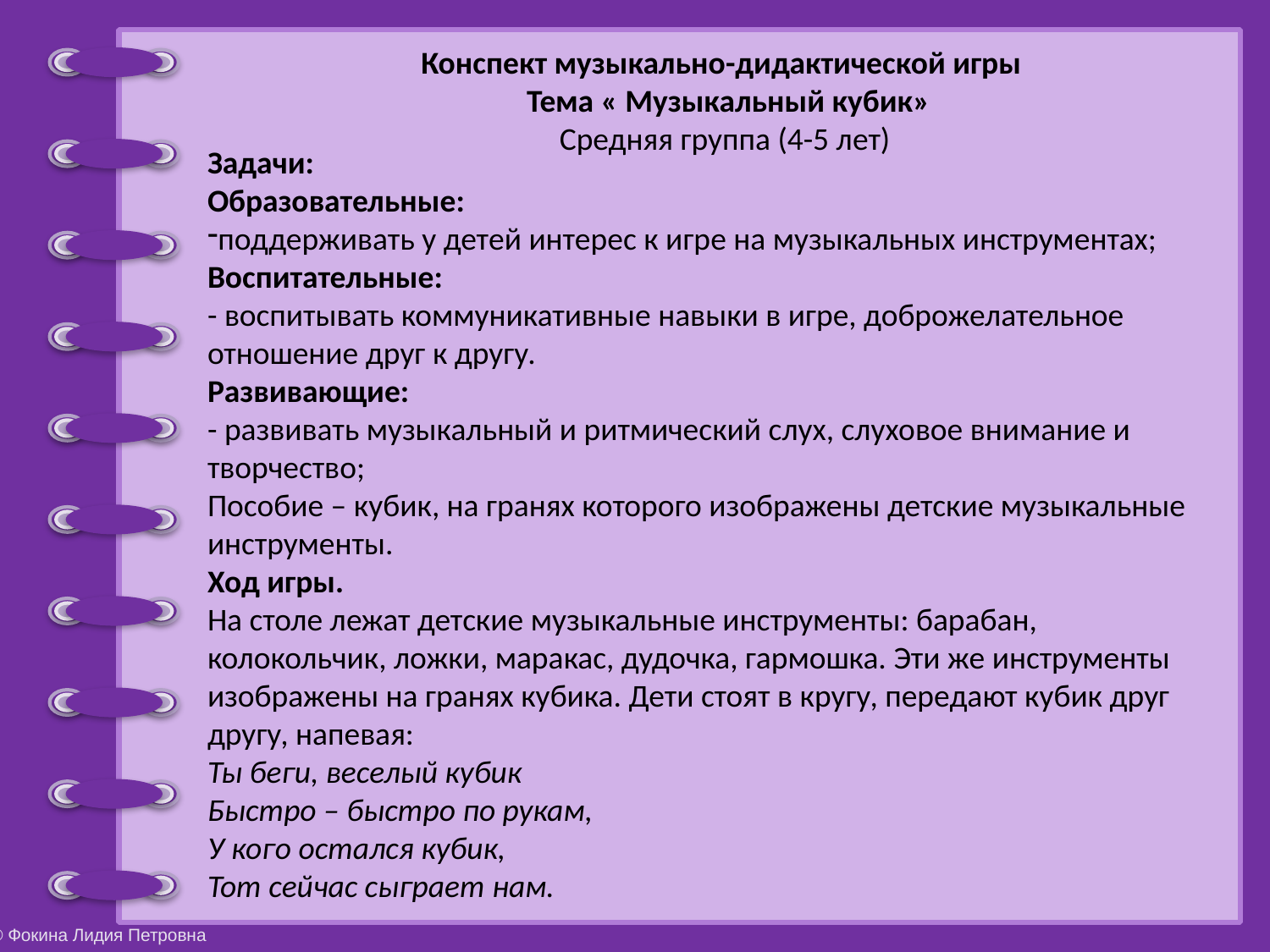

Конспект музыкально-дидактической игры
 Тема « Музыкальный кубик»
Средняя группа (4-5 лет)
Задачи:
Образовательные:
поддерживать у детей интерес к игре на музыкальных инструментах;
Воспитательные:
- воспитывать коммуникативные навыки в игре, доброжелательное отношение друг к другу.
Развивающие:
- развивать музыкальный и ритмический слух, слуховое внимание и творчество;
Пособие – кубик, на гранях которого изображены детские музыкальные инструменты.
Ход игры.
На столе лежат детские музыкальные инструменты: барабан, колокольчик, ложки, маракас, дудочка, гармошка. Эти же инструменты изображены на гранях кубика. Дети стоят в кругу, передают кубик друг другу, напевая:
Ты беги, веселый кубик
Быстро – быстро по рукам,
У кого остался кубик,
Тот сейчас сыграет нам.